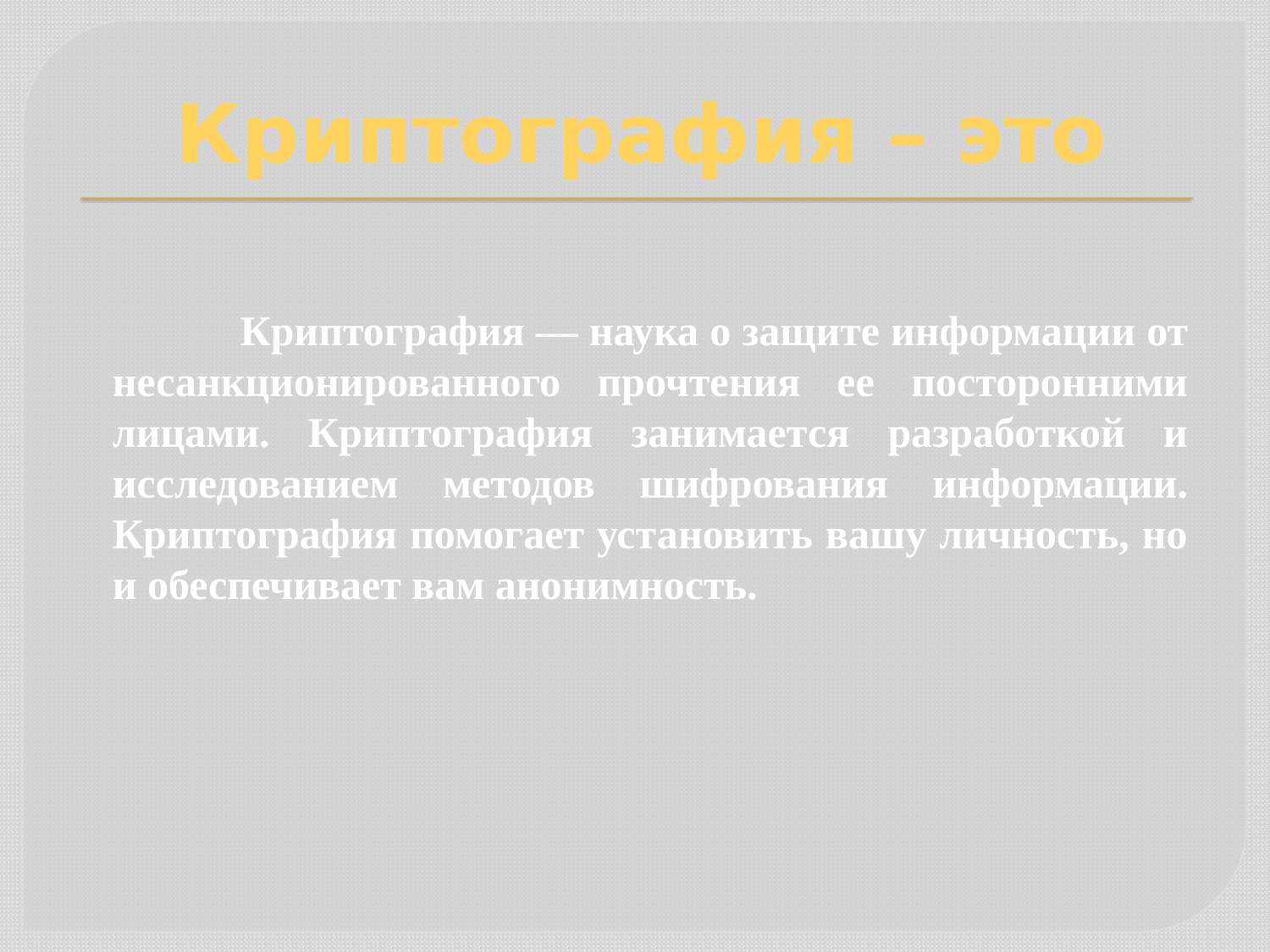

Криптография – это
 		Криптография — наука о защите информации от несанкционированного прочтения ее посторонними лицами. Криптография занимается разработкой и исследованием методов шифрования информации. Криптография помогает установить вашу личность, но и обеспечивает вам анонимность.